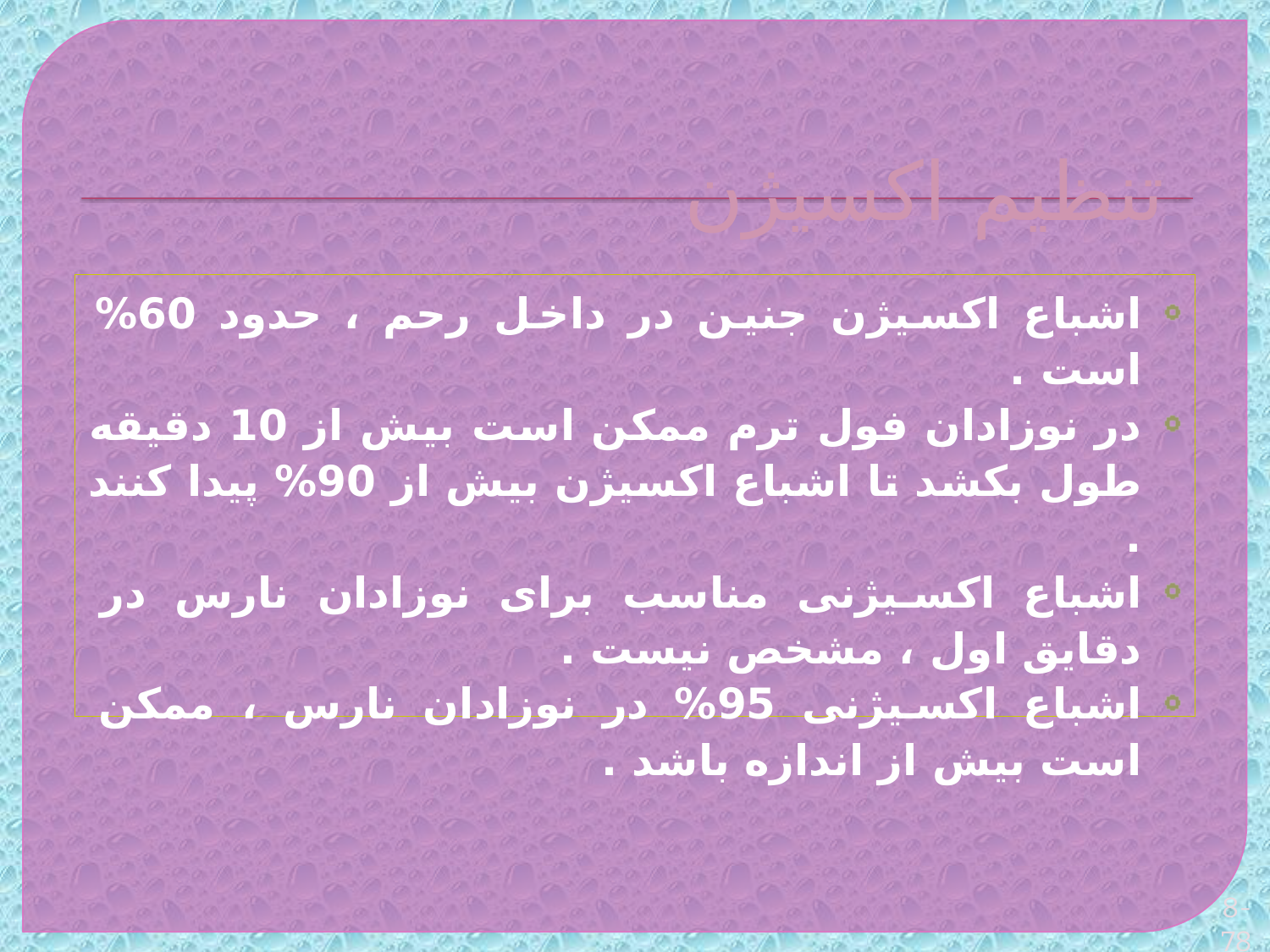

# تنظیم اکسیژن
اشباع اکسیژن جنین در داخل رحم ، حدود 60% است .
در نوزادان فول ترم ممکن است بیش از 10 دقیقه طول بکشد تا اشباع اکسیژن بیش از 90% پیدا کنند .
اشباع اکسیژنی مناسب برای نوزادان نارس در دقایق اول ، مشخص نیست .
اشباع اکسیژنی 95% در نوزادان نارس ، ممکن است بیش از اندازه باشد .
8-78